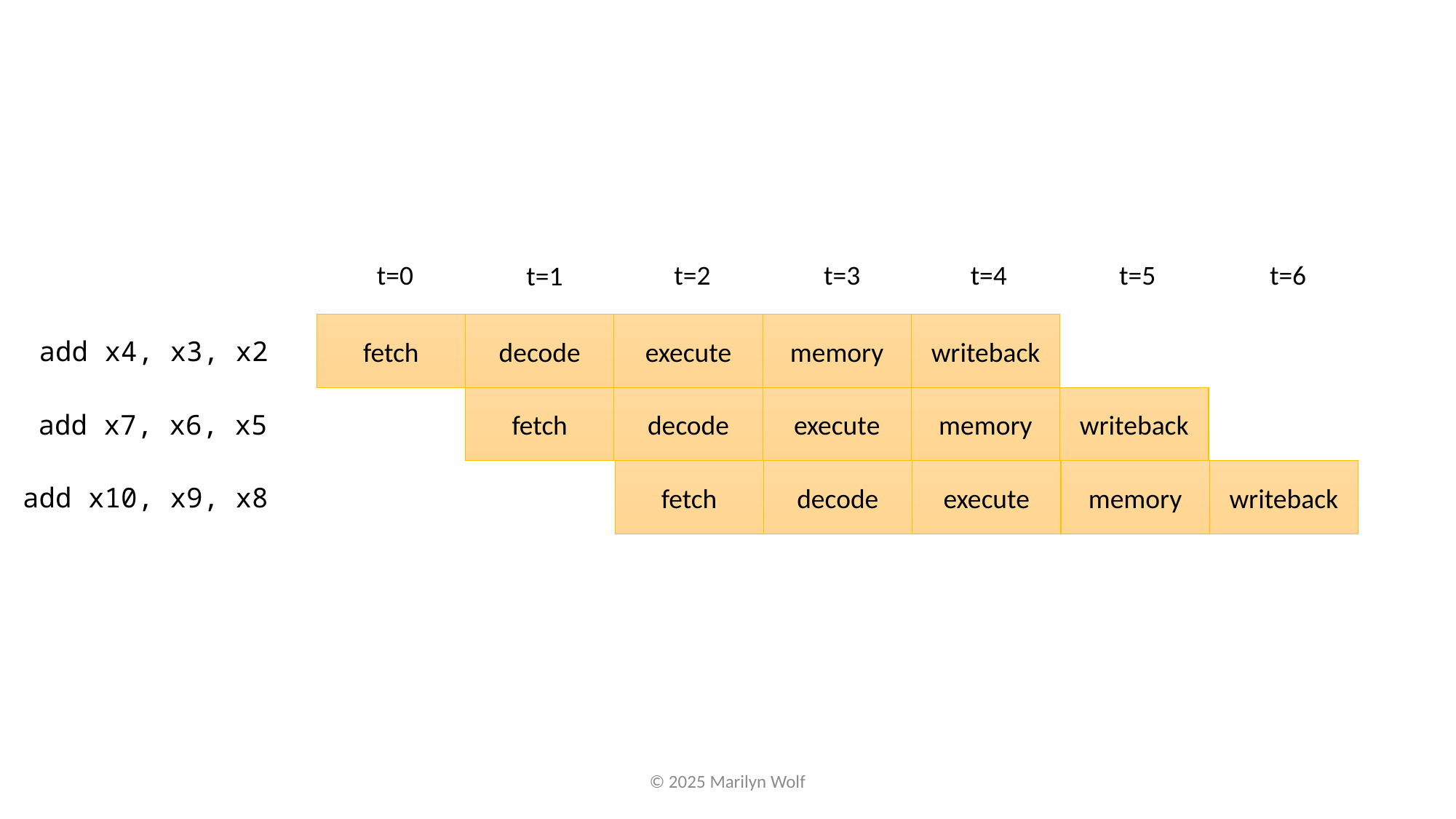

t=0
t=2
t=3
t=4
t=5
t=6
t=1
fetch
decode
execute
memory
writeback
add x4, x3, x2
fetch
decode
execute
memory
writeback
add x7, x6, x5
fetch
decode
execute
memory
writeback
add x10, x9, x8
© 2025 Marilyn Wolf